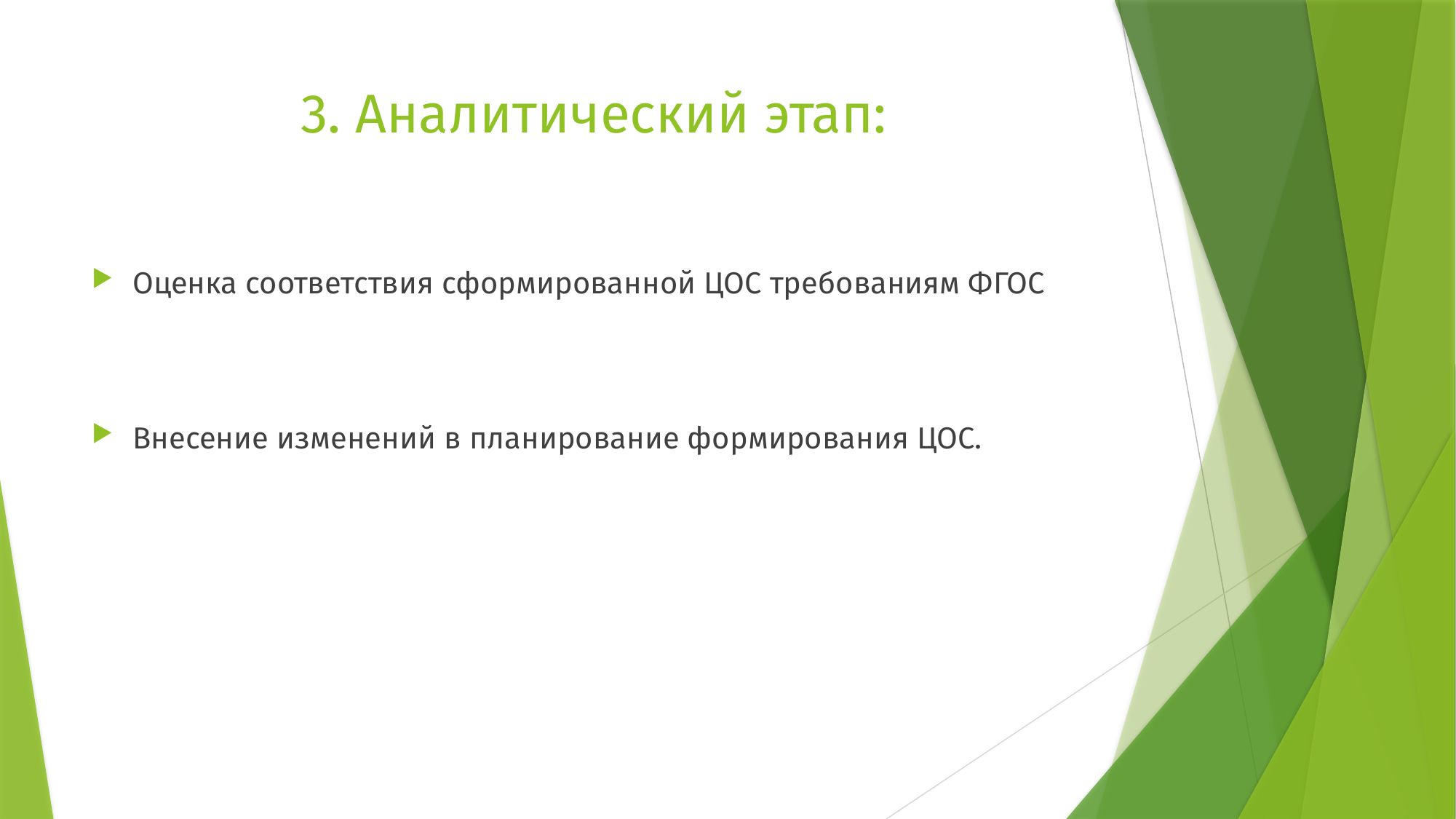

# 3. Аналитический этап:
Оценка соответствия сформированной ЦОС требованиям ФГОС

Внесение изменений в планирование формирования ЦОС.